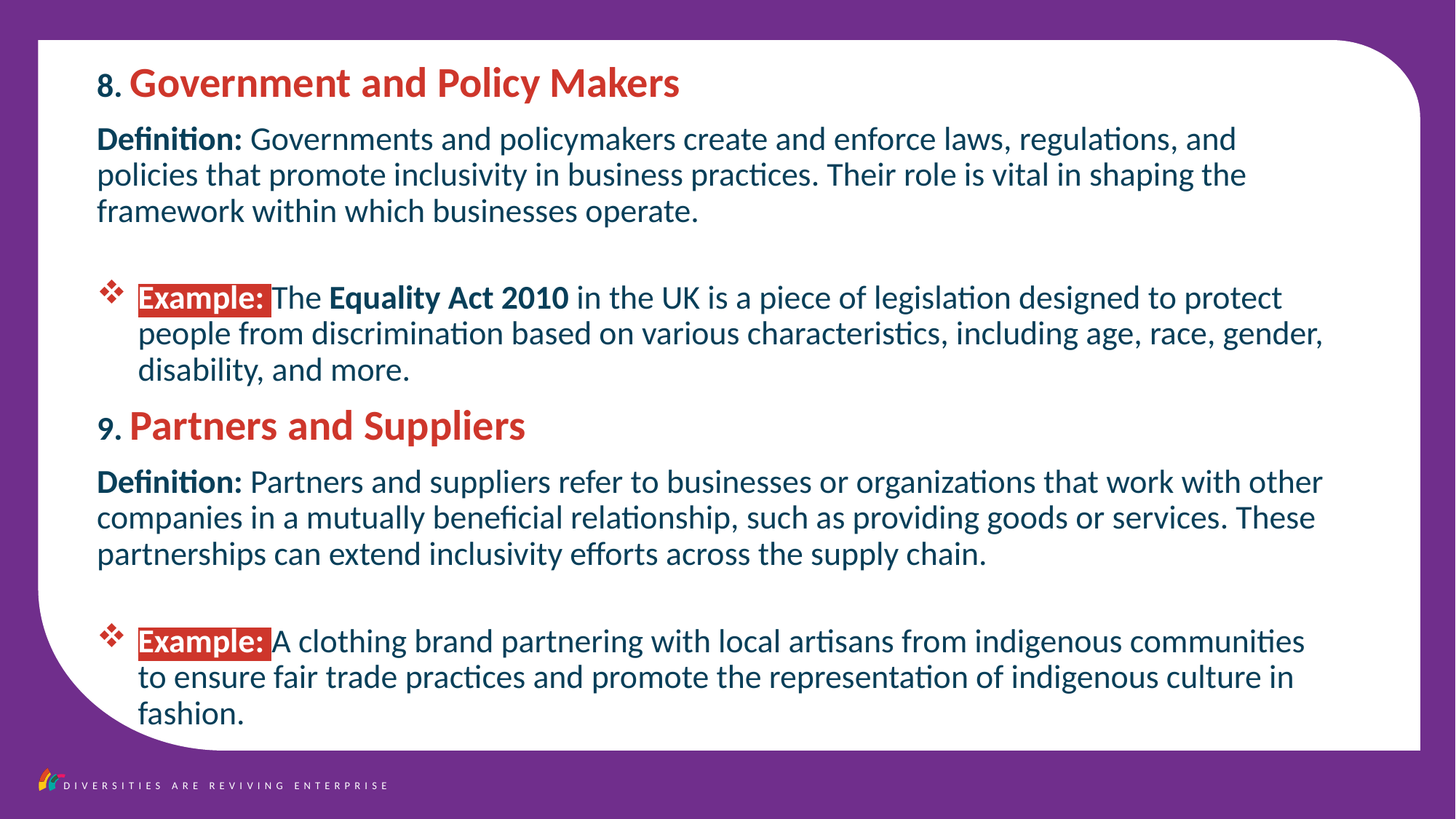

8. Government and Policy Makers
Definition: Governments and policymakers create and enforce laws, regulations, and policies that promote inclusivity in business practices. Their role is vital in shaping the framework within which businesses operate.
Example: The Equality Act 2010 in the UK is a piece of legislation designed to protect people from discrimination based on various characteristics, including age, race, gender, disability, and more.
9. Partners and Suppliers
Definition: Partners and suppliers refer to businesses or organizations that work with other companies in a mutually beneficial relationship, such as providing goods or services. These partnerships can extend inclusivity efforts across the supply chain.
Example: A clothing brand partnering with local artisans from indigenous communities to ensure fair trade practices and promote the representation of indigenous culture in fashion.